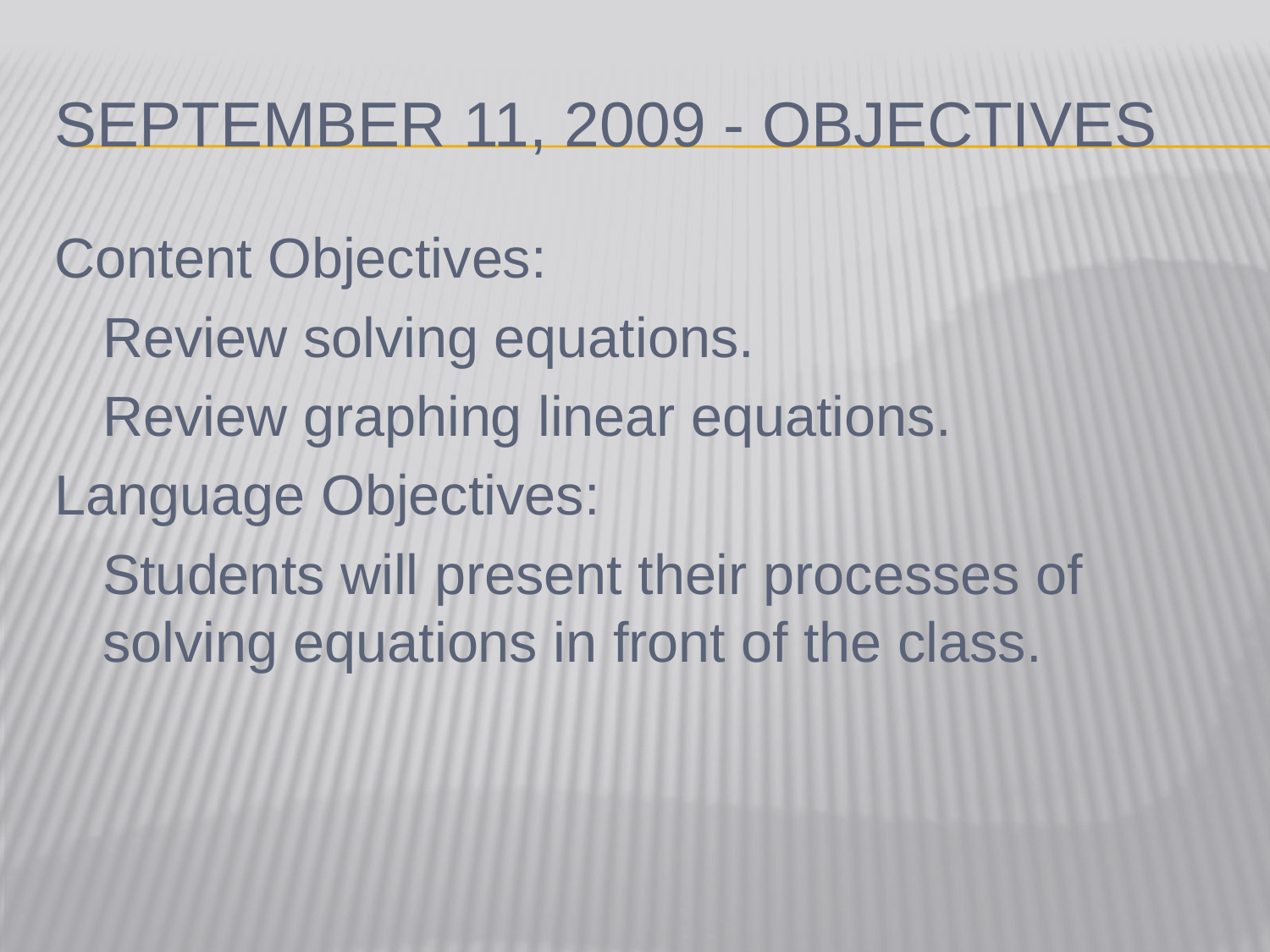

# September 11, 2009 - Objectives
Content Objectives:
	Review solving equations.
	Review graphing linear equations.
Language Objectives:
	Students will present their processes of solving equations in front of the class.